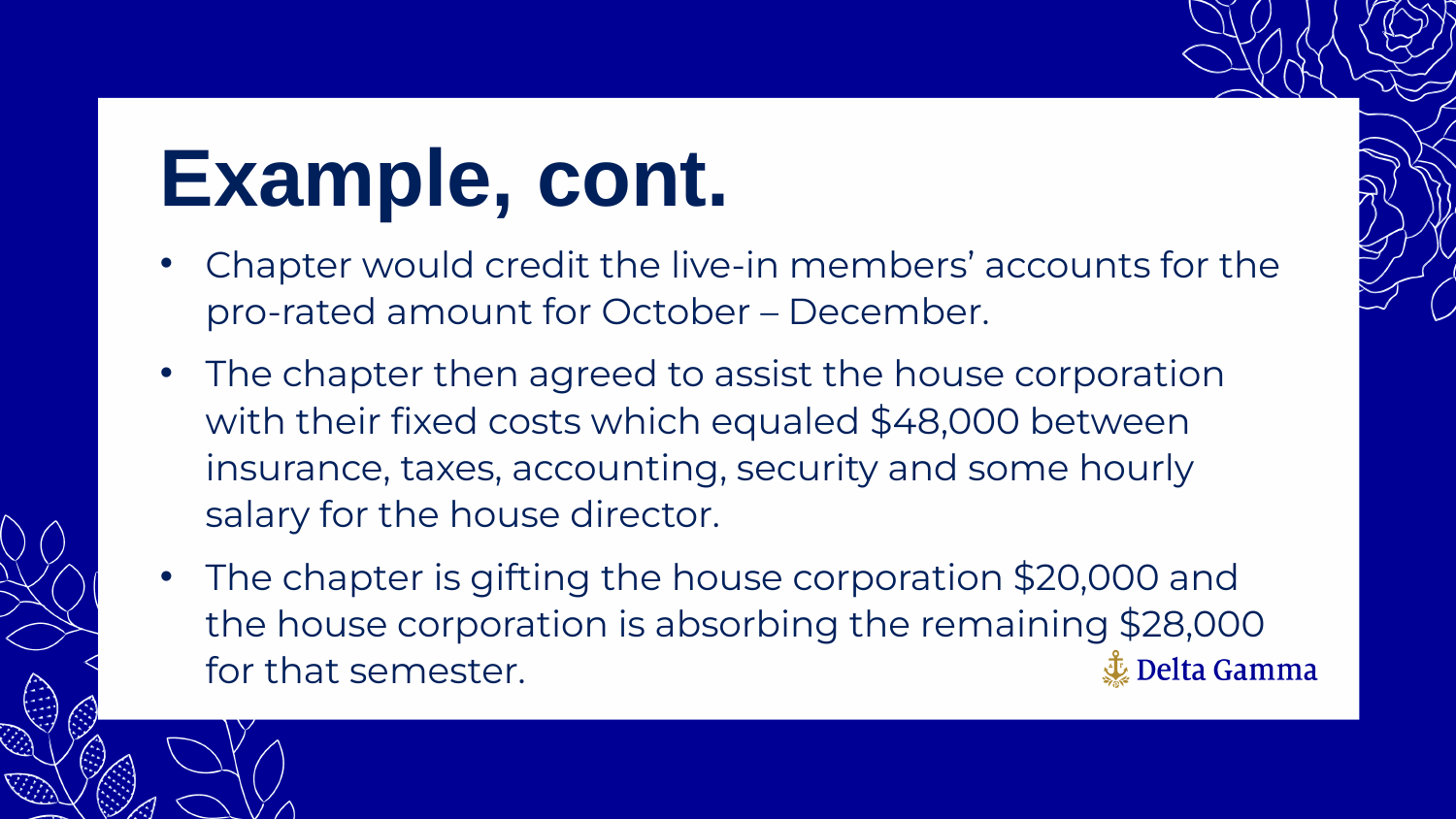

Example, cont.
Chapter would credit the live-in members’ accounts for the  pro-rated amount for October – December.
The chapter then agreed to assist the house corporation with their fixed costs which equaled $48,000 between insurance, taxes, accounting, security and some hourly salary for the house director.
The chapter is gifting the house corporation $20,000 and the house corporation is absorbing the remaining $28,000 for that semester.